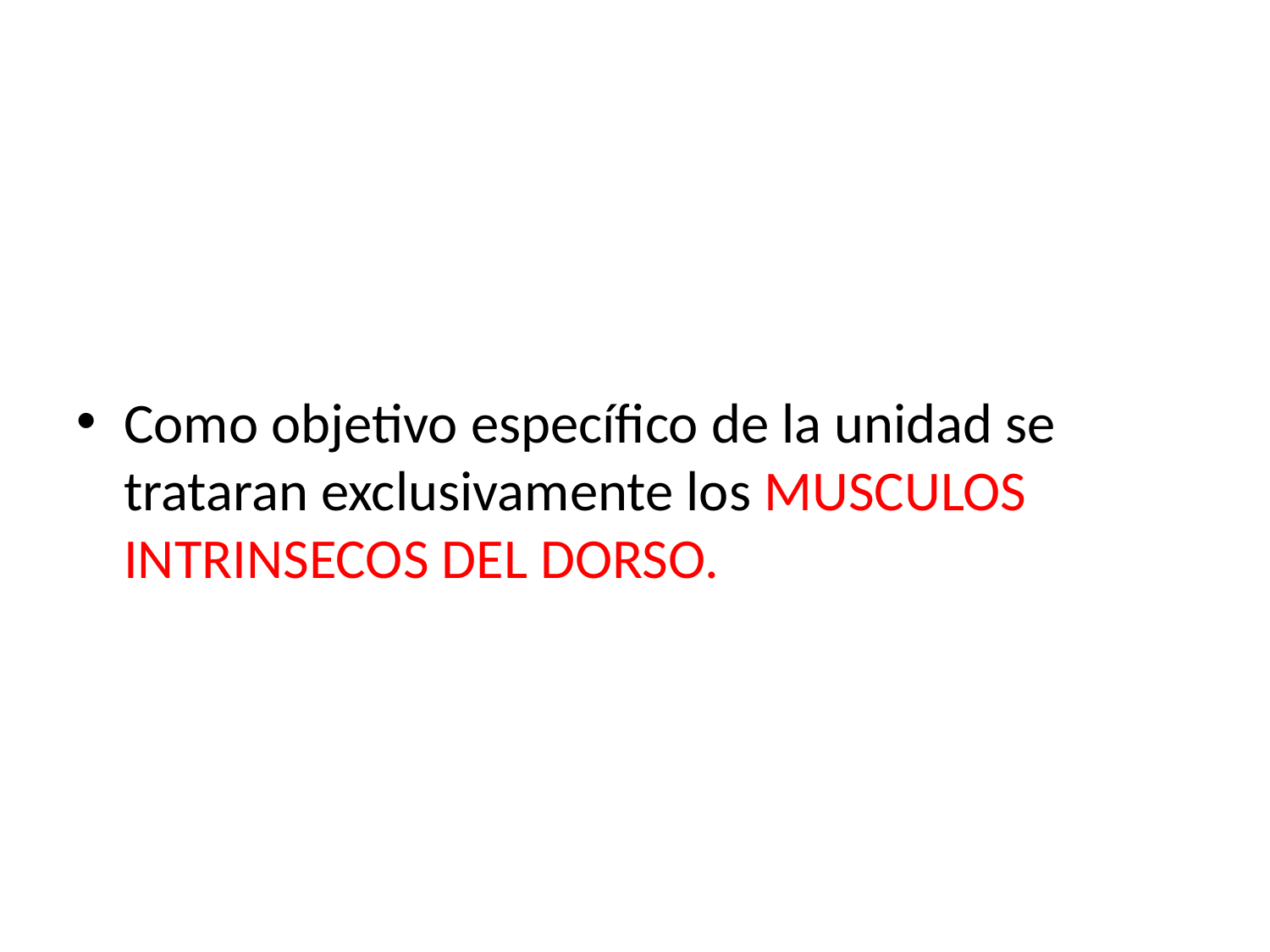

#

Como objetivo específico de la unidad se trataran exclusivamente los MUSCULOS INTRINSECOS DEL DORSO.